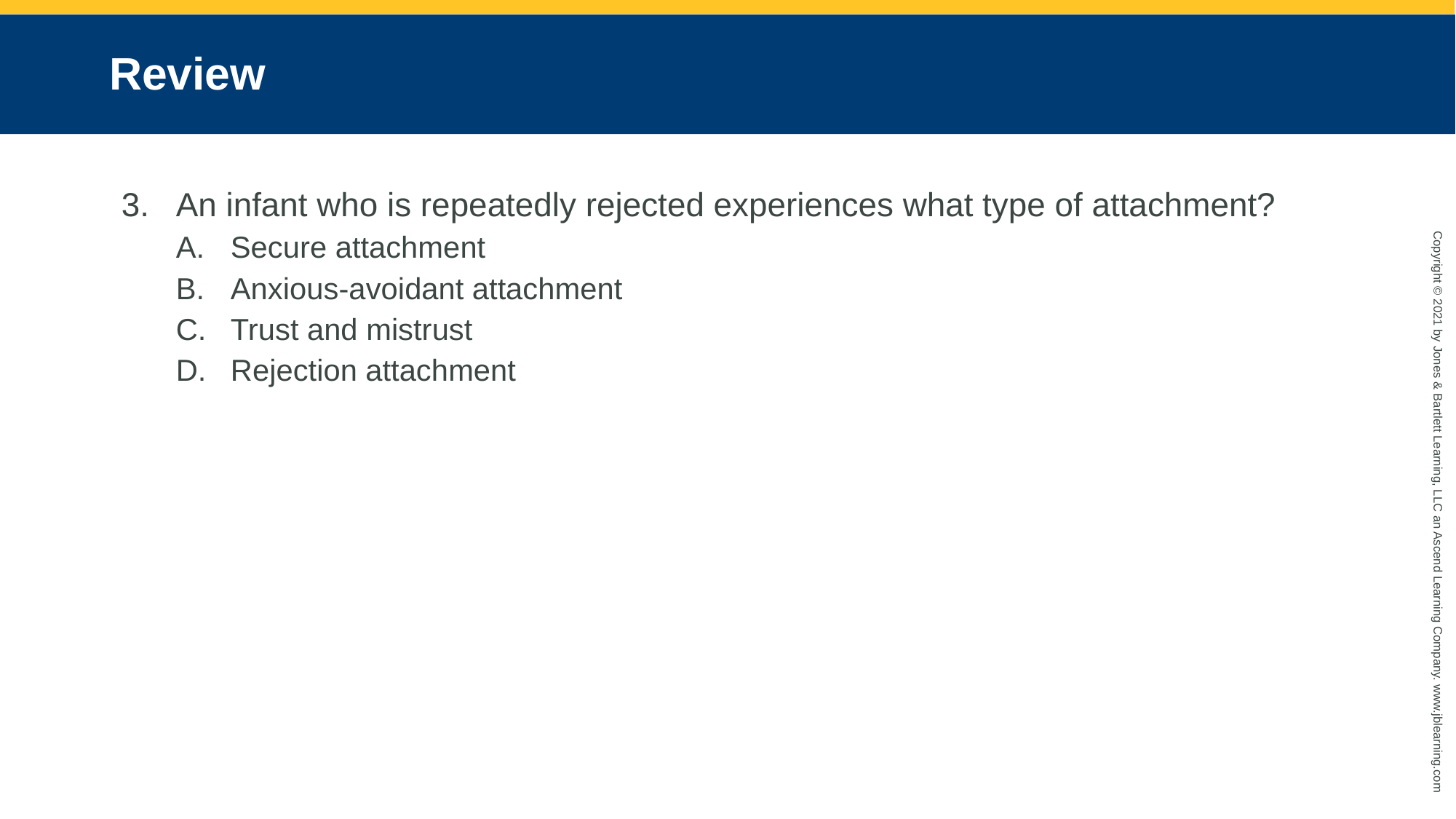

# Review
An infant who is repeatedly rejected experiences what type of attachment?
Secure attachment
Anxious-avoidant attachment
Trust and mistrust
Rejection attachment